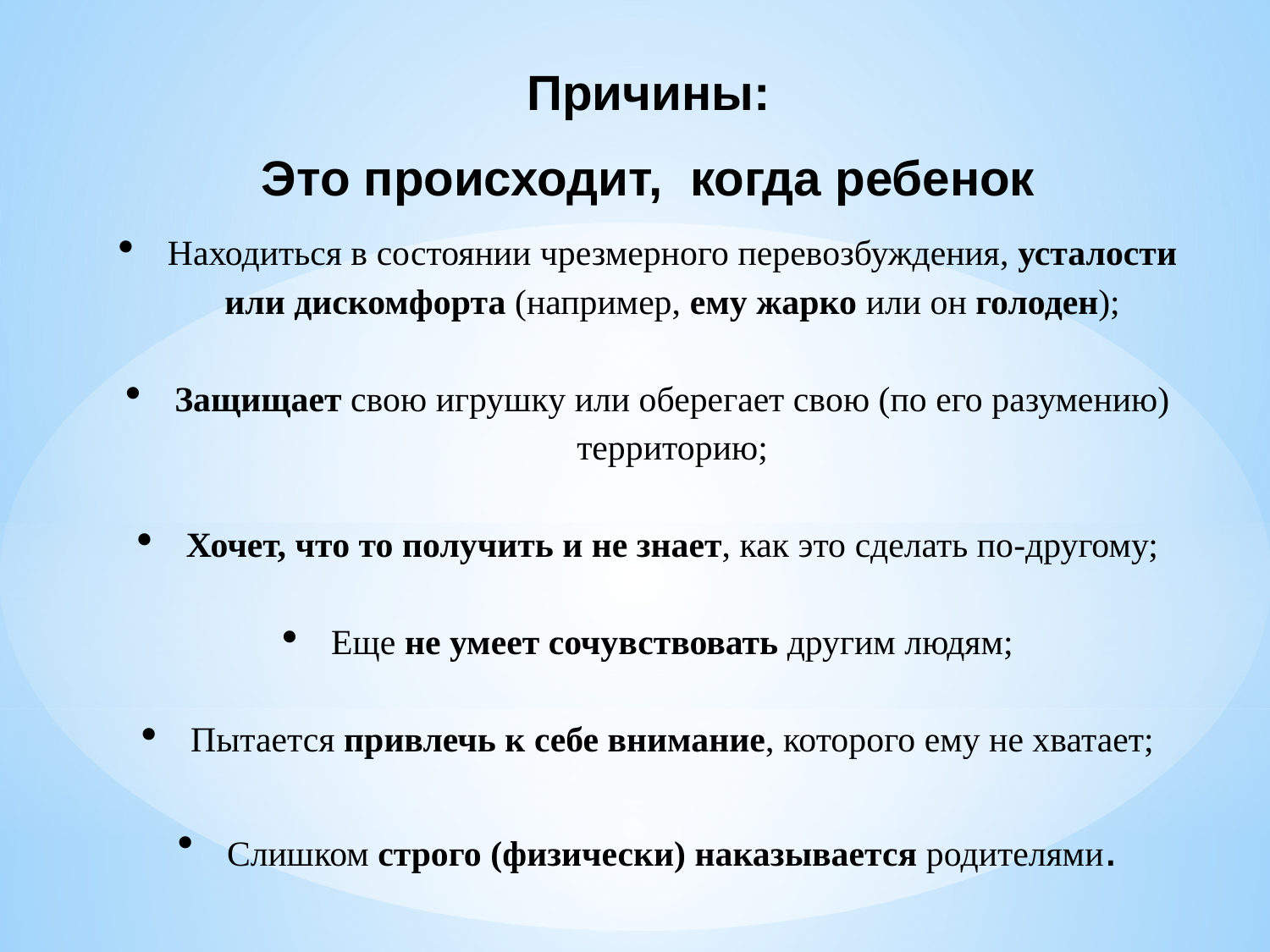

Причины:
Это происходит,  когда ребенок
Находиться в состоянии чрезмерного перевозбуждения, усталости или дискомфорта (например, ему жарко или он голоден);

Защищает свою игрушку или оберегает свою (по его разумению) территорию;

Хочет, что то получить и не знает, как это сделать по-другому;

Еще не умеет сочувствовать другим людям;

Пытается привлечь к себе внимание, которого ему не хватает;

Слишком строго (физически) наказывается родителями.